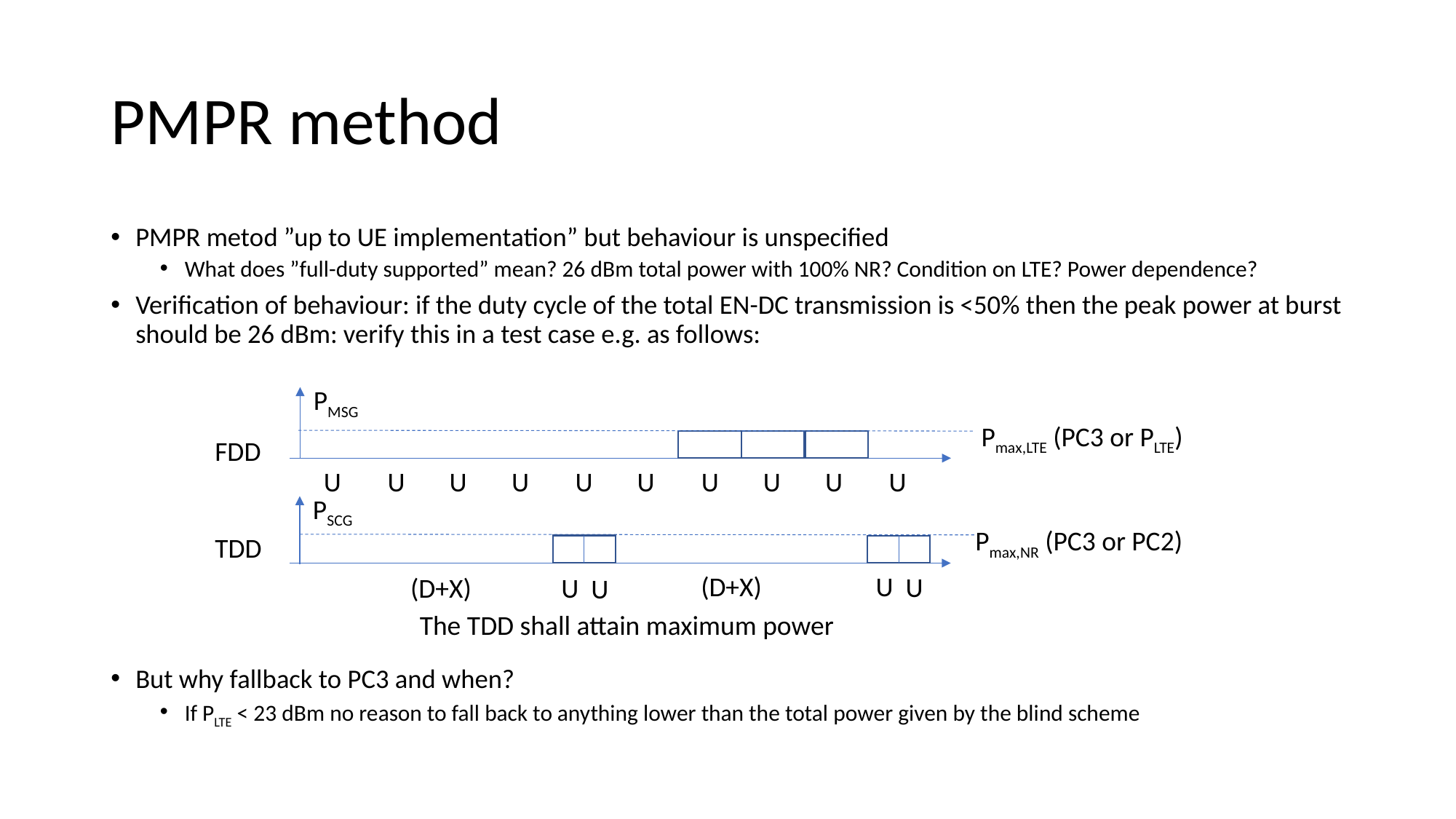

# PMPR method
PMPR metod ”up to UE implementation” but behaviour is unspecified
What does ”full-duty supported” mean? 26 dBm total power with 100% NR? Condition on LTE? Power dependence?
Verification of behaviour: if the duty cycle of the total EN-DC transmission is <50% then the peak power at burst should be 26 dBm: verify this in a test case e.g. as follows:

But why fallback to PC3 and when?
If PLTE < 23 dBm no reason to fall back to anything lower than the total power given by the blind scheme
PMSG
Pmax,LTE (PC3 or PLTE)
FDD

U
U
U
U
U
U
U
U
U
U
PSCG
Pmax,NR (PC3 or PC2)
TDD

(D+X)
U
U
(D+X)
U
U
The TDD shall attain maximum power